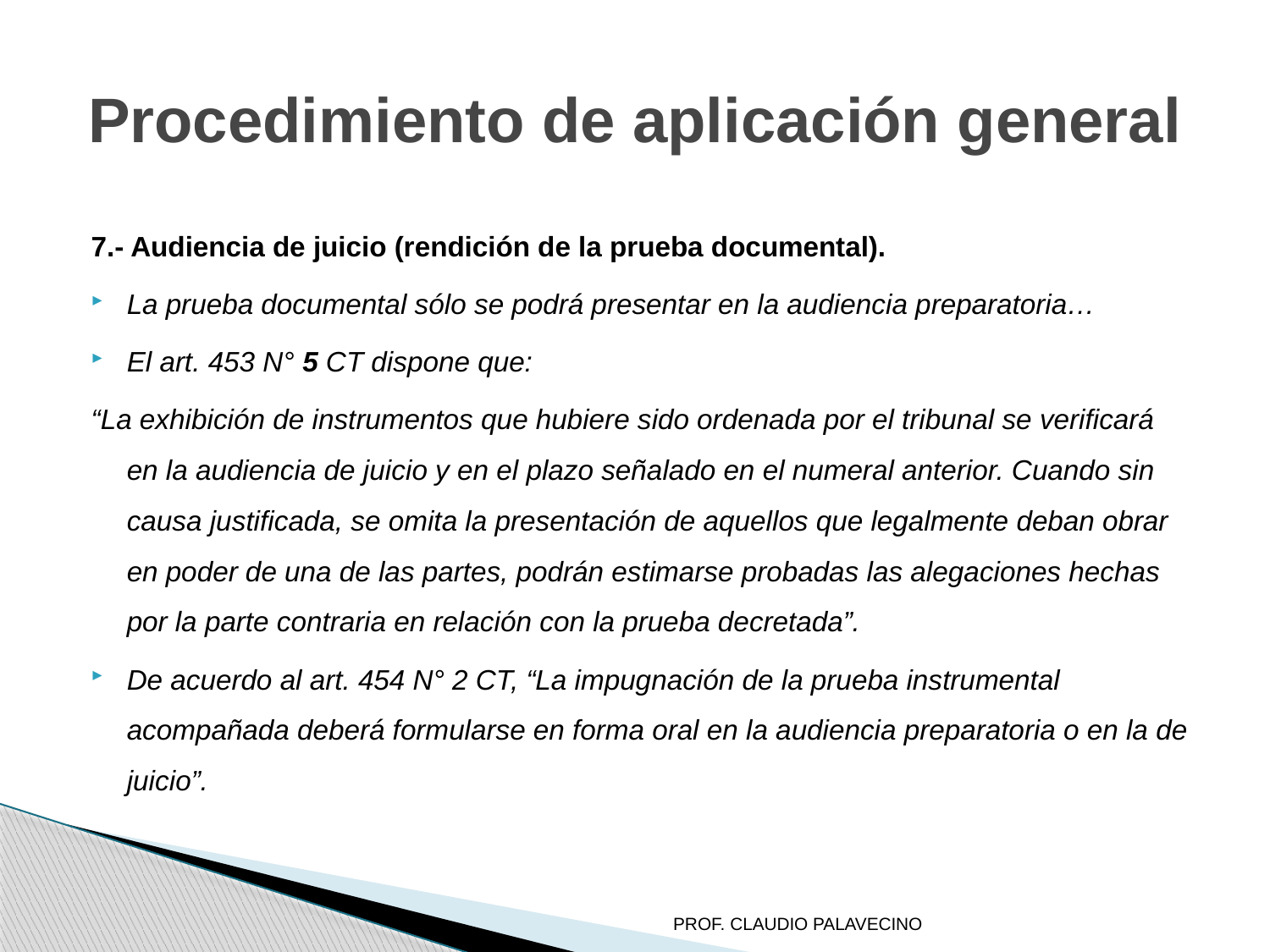

# Procedimiento de aplicación general
7.- Audiencia de juicio (rendición de la prueba documental).
La prueba documental sólo se podrá presentar en la audiencia preparatoria…
El art. 453 N° 5 CT dispone que:
“La exhibición de instrumentos que hubiere sido ordenada por el tribunal se verificará en la audiencia de juicio y en el plazo señalado en el numeral anterior. Cuando sin causa justificada, se omita la presentación de aquellos que legalmente deban obrar en poder de una de las partes, podrán estimarse probadas las alegaciones hechas por la parte contraria en relación con la prueba decretada”.
De acuerdo al art. 454 N° 2 CT, “La impugnación de la prueba instrumental acompañada deberá formularse en forma oral en la audiencia preparatoria o en la de juicio”.

PROF. CLAUDIO PALAVECINO